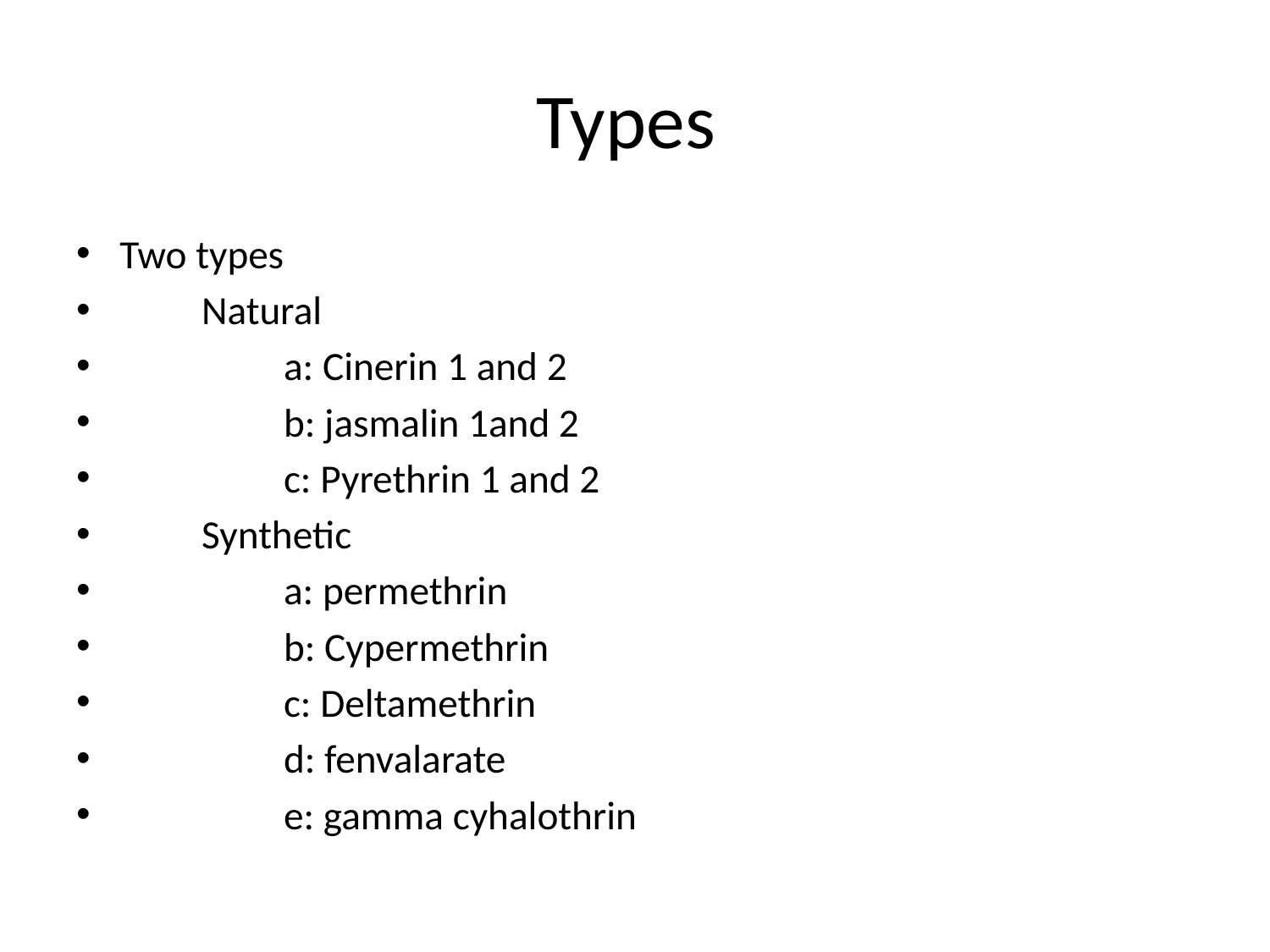

# Types
Two types
         Natural
                  a: Cinerin 1 and 2
                  b: jasmalin 1and 2
                  c: Pyrethrin 1 and 2
         Synthetic
                  a: permethrin
                  b: Cypermethrin
                  c: Deltamethrin
                  d: fenvalarate
                  e: gamma cyhalothrin